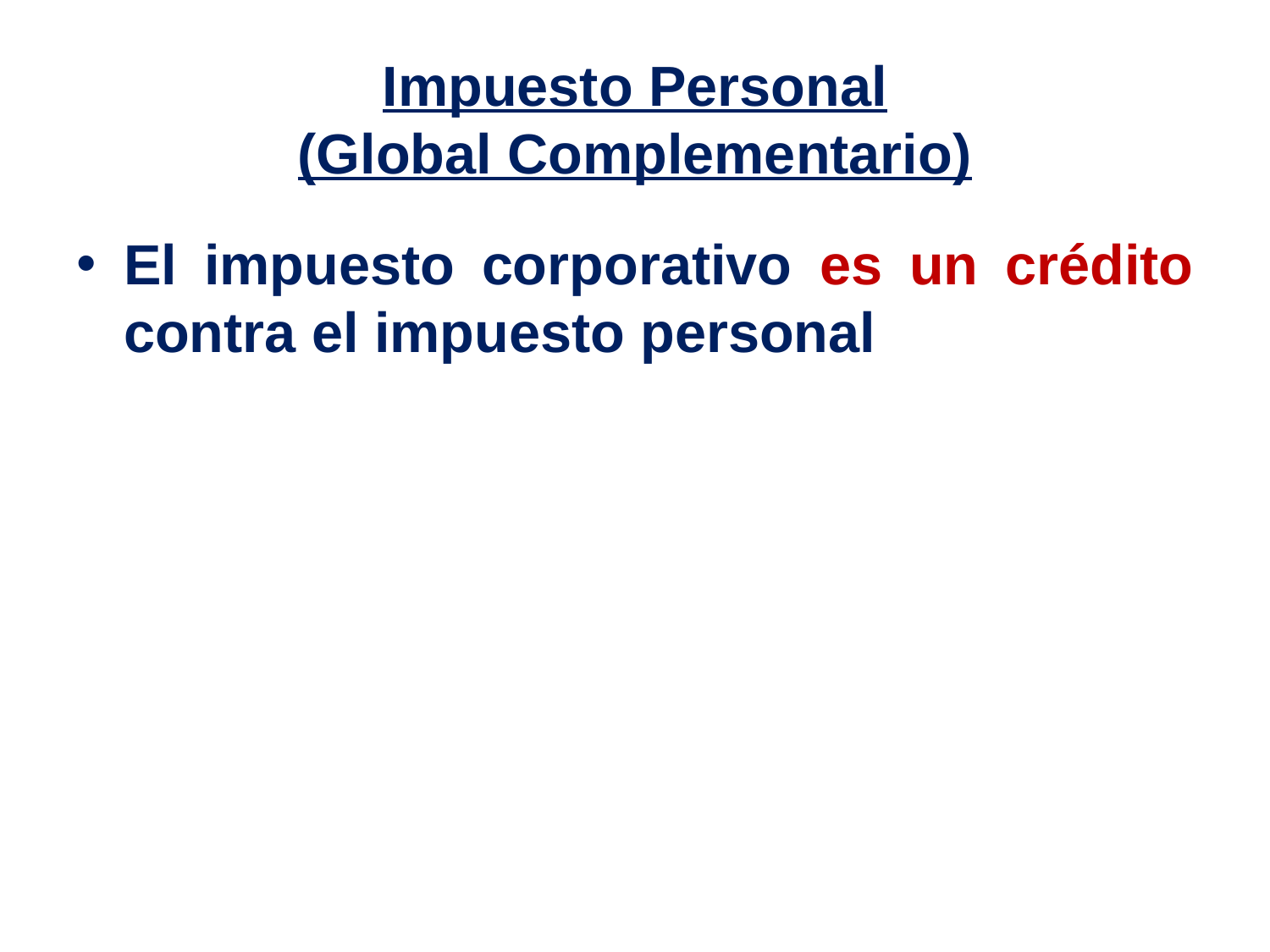

# Impuesto Personal (Global Complementario)
El impuesto corporativo es un crédito contra el impuesto personal